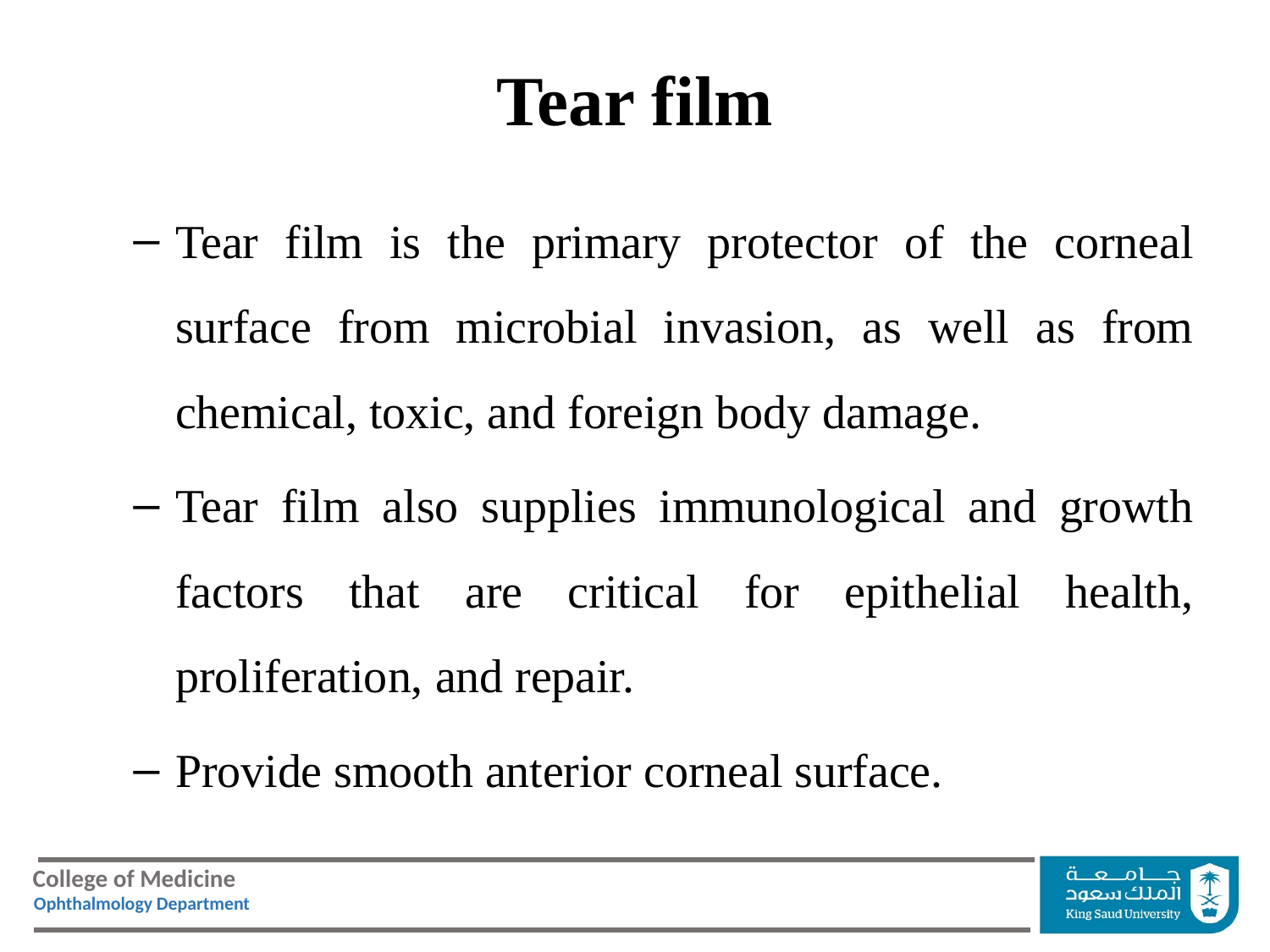

# Tear film
Tear film is the primary protector of the corneal surface from microbial invasion, as well as from chemical, toxic, and foreign body damage.
Tear film also supplies immunological and growth factors that are critical for epithelial health, proliferation, and repair.
Provide smooth anterior corneal surface.